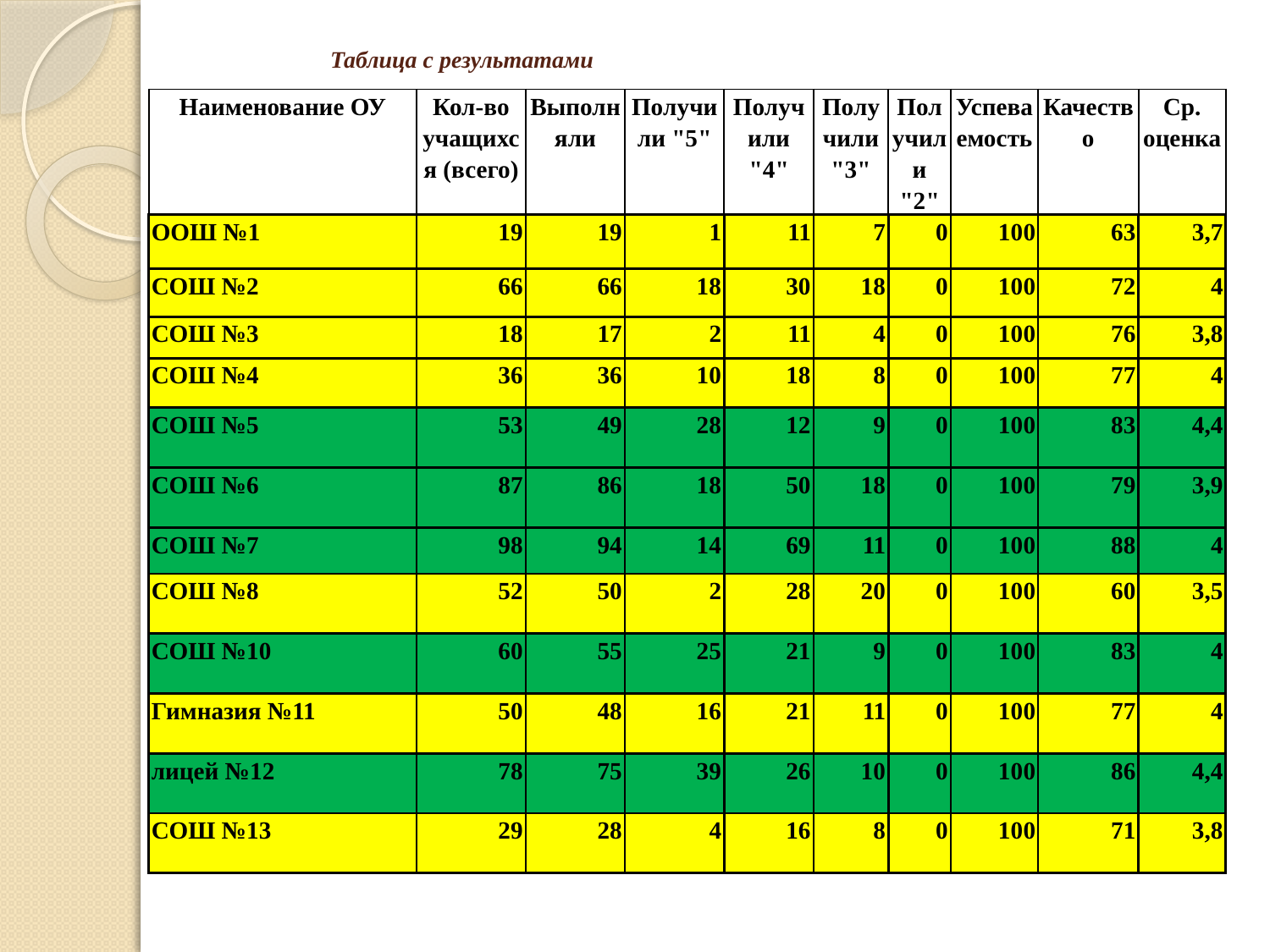

# Таблица с результатами
| Наименование ОУ | Кол-во учащихся (всего) | Выполняли | Получили "5" | Получили "4" | Получили "3" | Получили "2" | Успеваемость | Качество | Ср. оценка |
| --- | --- | --- | --- | --- | --- | --- | --- | --- | --- |
| ООШ №1 | 19 | 19 | 1 | 11 | 7 | 0 | 100 | 63 | 3,7 |
| СОШ №2 | 66 | 66 | 18 | 30 | 18 | 0 | 100 | 72 | 4 |
| СОШ №3 | 18 | 17 | 2 | 11 | 4 | 0 | 100 | 76 | 3,8 |
| СОШ №4 | 36 | 36 | 10 | 18 | 8 | 0 | 100 | 77 | 4 |
| СОШ №5 | 53 | 49 | 28 | 12 | 9 | 0 | 100 | 83 | 4,4 |
| СОШ №6 | 87 | 86 | 18 | 50 | 18 | 0 | 100 | 79 | 3,9 |
| СОШ №7 | 98 | 94 | 14 | 69 | 11 | 0 | 100 | 88 | 4 |
| СОШ №8 | 52 | 50 | 2 | 28 | 20 | 0 | 100 | 60 | 3,5 |
| СОШ №10 | 60 | 55 | 25 | 21 | 9 | 0 | 100 | 83 | 4 |
| Гимназия №11 | 50 | 48 | 16 | 21 | 11 | 0 | 100 | 77 | 4 |
| лицей №12 | 78 | 75 | 39 | 26 | 10 | 0 | 100 | 86 | 4,4 |
| СОШ №13 | 29 | 28 | 4 | 16 | 8 | 0 | 100 | 71 | 3,8 |